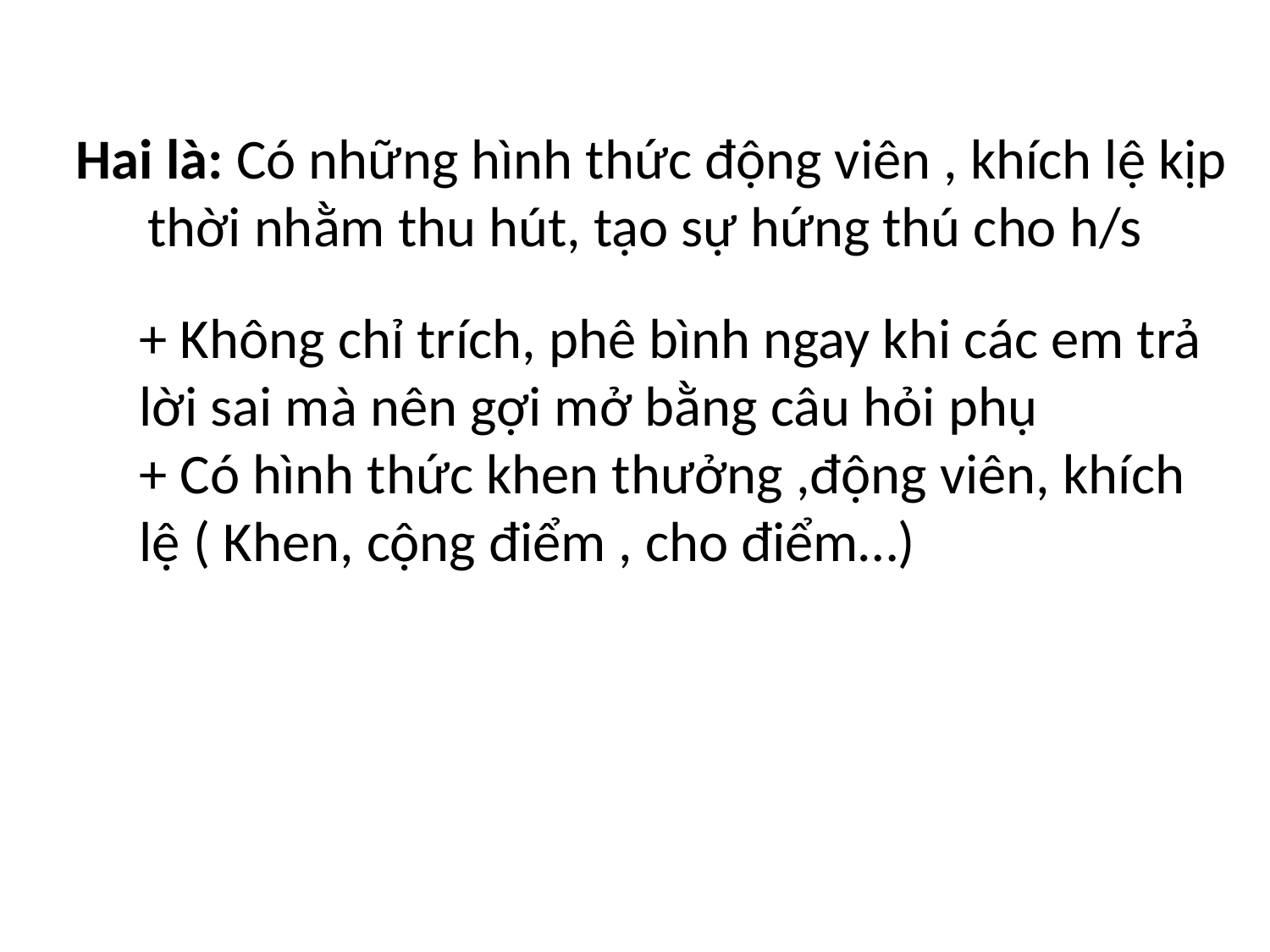

Hai là: Có những hình thức động viên , khích lệ kịp thời nhằm thu hút, tạo sự hứng thú cho h/s
+ Không chỉ trích, phê bình ngay khi các em trả lời sai mà nên gợi mở bằng câu hỏi phụ
+ Có hình thức khen thưởng ,động viên, khích lệ ( Khen, cộng điểm , cho điểm…)